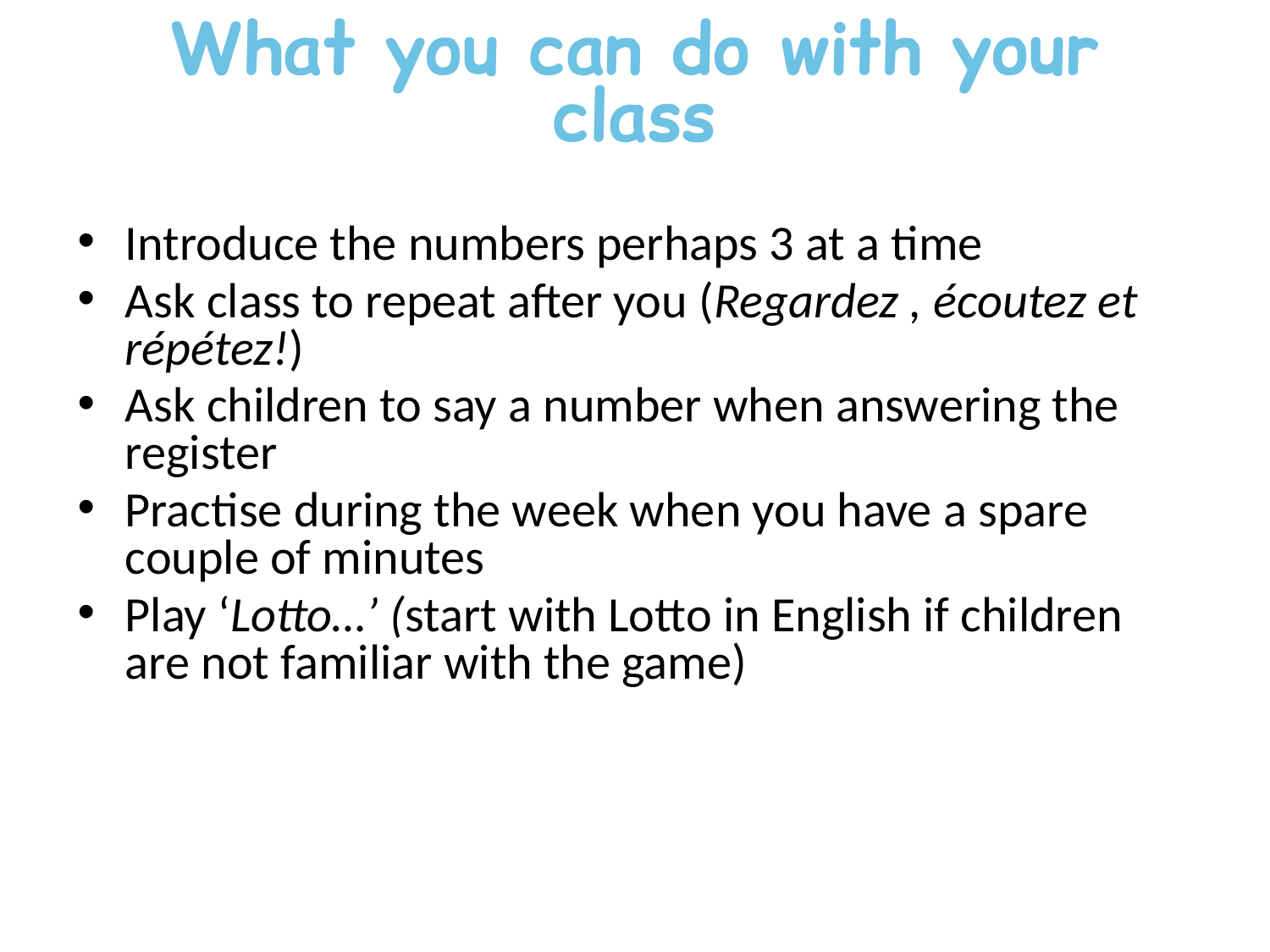

# What you can do with your class
Introduce the numbers perhaps 3 at a time
Ask class to repeat after you (Regardez , écoutez et répétez!)
Ask children to say a number when answering the register
Practise during the week when you have a spare couple of minutes
Play ‘Lotto…’ (start with Lotto in English if children are not familiar with the game)